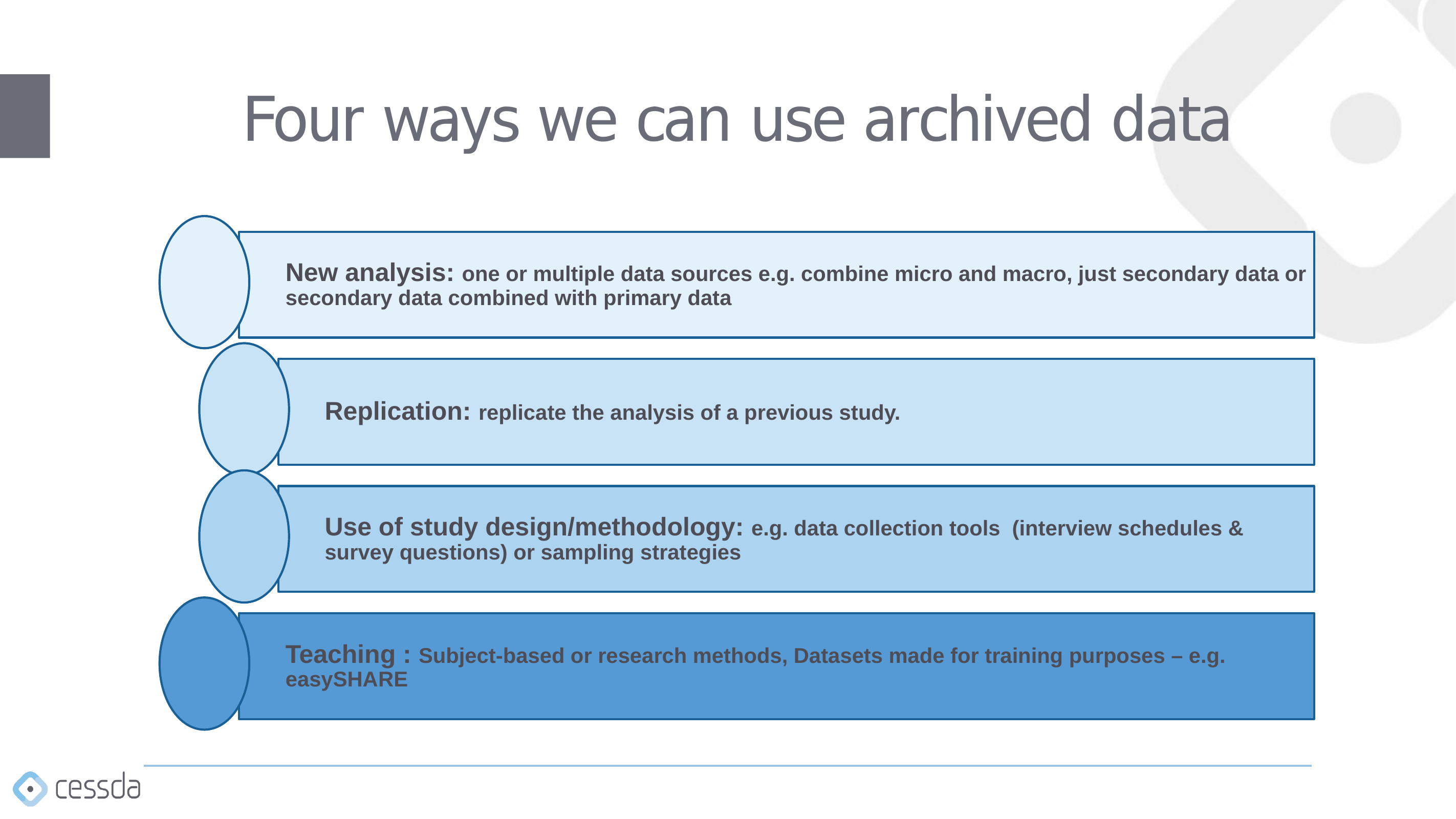

# Four ways we can use archived data

New analysis: one or multiple data sources e.g. combine micro and macro, just secondary data or secondary data combined with primary data

Replication: replicate the analysis of a previous study.

Use of study design/methodology: e.g. data collection tools  (interview schedules & survey questions) or sampling strategies

Teaching : Subject-based or research methods, Datasets made for training purposes – e.g. easySHARE